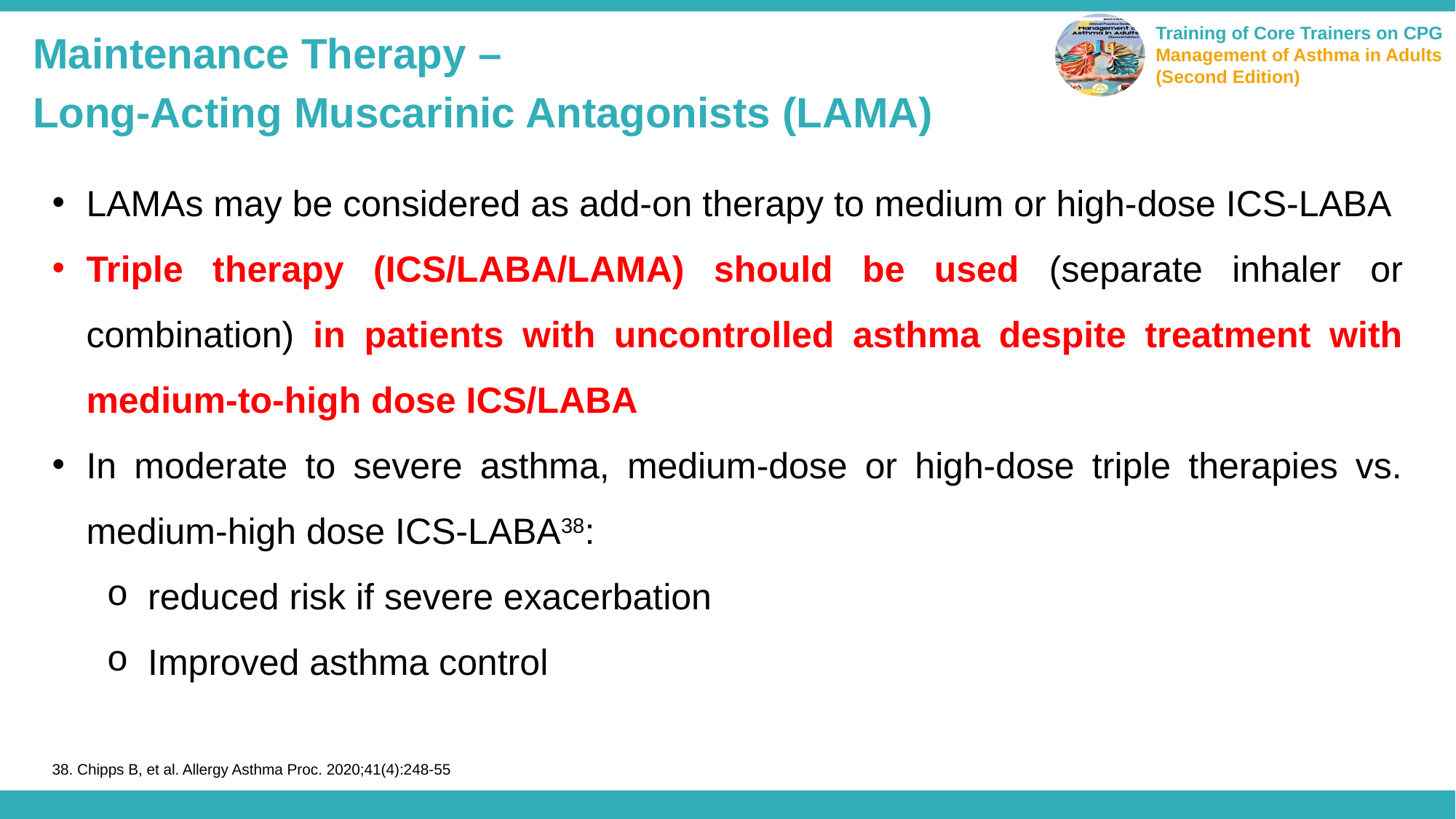

Maintenance Therapy –
Long-Acting Muscarinic Antagonists (LAMA)
LAMAs may be considered as add-on therapy to medium or high-dose ICS-LABA
Triple therapy (ICS/LABA/LAMA) should be used (separate inhaler or combination) in patients with uncontrolled asthma despite treatment with medium-to-high dose ICS/LABA
In moderate to severe asthma, medium-dose or high-dose triple therapies vs. medium-high dose ICS-LABA38:
reduced risk if severe exacerbation
Improved asthma control

38. Chipps B, et al. Allergy Asthma Proc. 2020;41(4):248-55